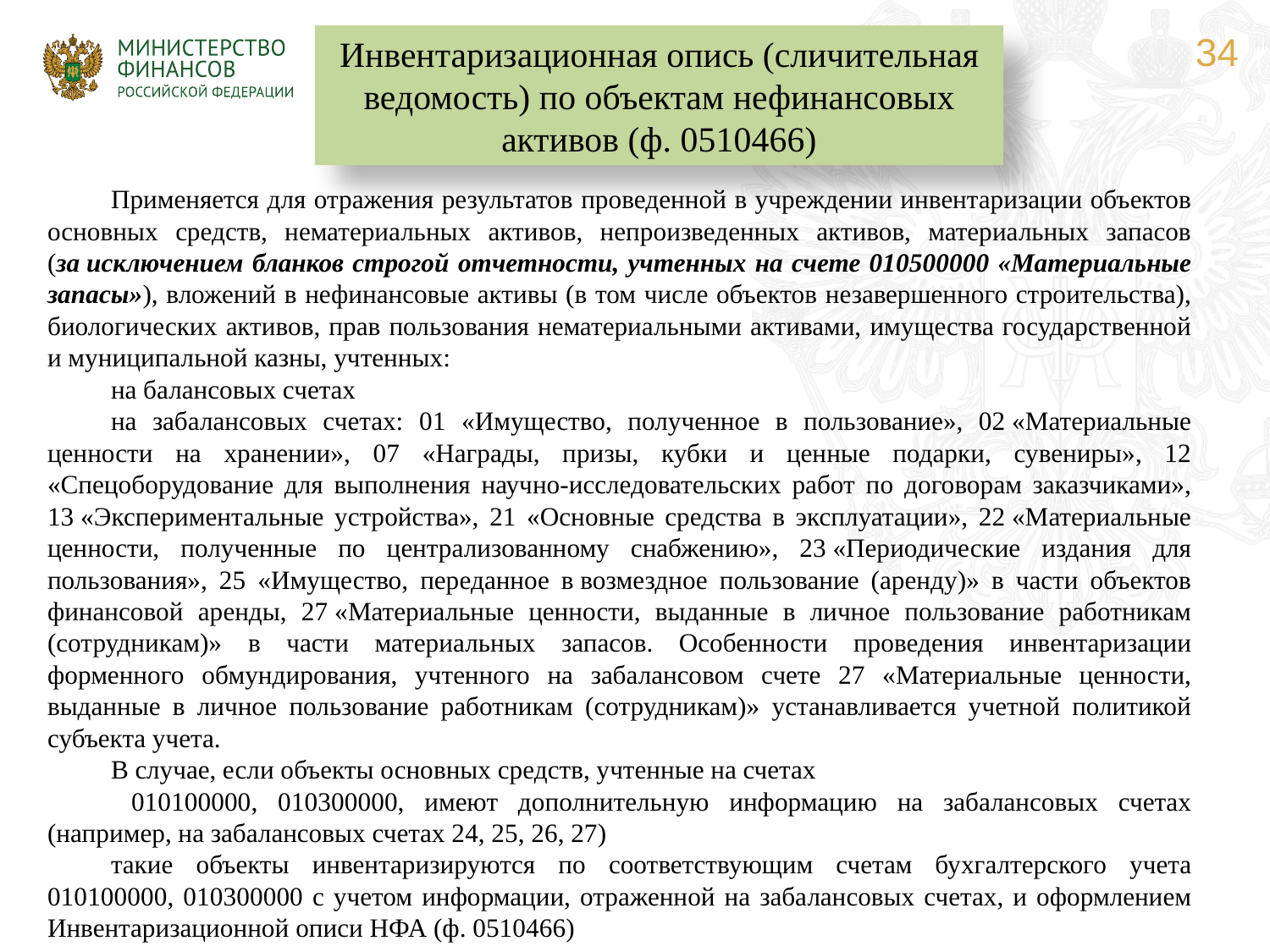

Инвентаризационная опись (сличительная ведомость) по объектам нефинансовых активов (ф. 0510466)
Применяется для отражения результатов проведенной в учреждении инвентаризации объектов основных средств, нематериальных активов, непроизведенных активов, материальных запасов (за исключением бланков строгой отчетности, учтенных на счете 010500000 «Материальные запасы»), вложений в нефинансовые активы (в том числе объектов незавершенного строительства), биологических активов, прав пользования нематериальными активами, имущества государственной и муниципальной казны, учтенных:
на балансовых счетах
на забалансовых счетах: 01 «Имущество, полученное в пользование», 02 «Материальные ценности на хранении», 07 «Награды, призы, кубки и ценные подарки, сувениры», 12 «Спецоборудование для выполнения научно-исследовательских работ по договорам заказчиками», 13 «Экспериментальные устройства», 21 «Основные средства в эксплуатации», 22 «Материальные ценности, полученные по централизованному снабжению», 23 «Периодические издания для пользования», 25 «Имущество, переданное в возмездное пользование (аренду)» в части объектов финансовой аренды, 27 «Материальные ценности, выданные в личное пользование работникам (сотрудникам)» в части материальных запасов. Особенности проведения инвентаризации форменного обмундирования, учтенного на забалансовом счете 27 «Материальные ценности, выданные в личное пользование работникам (сотрудникам)» устанавливается учетной политикой субъекта учета.
В случае, если объекты основных средств, учтенные на счетах
 010100000, 010300000, имеют дополнительную информацию на забалансовых счетах (например, на забалансовых счетах 24, 25, 26, 27)
такие объекты инвентаризируются по соответствующим счетам бухгалтерского учета 010100000, 010300000 с учетом информации, отраженной на забалансовых счетах, и оформлением Инвентаризационной описи НФА (ф. 0510466)